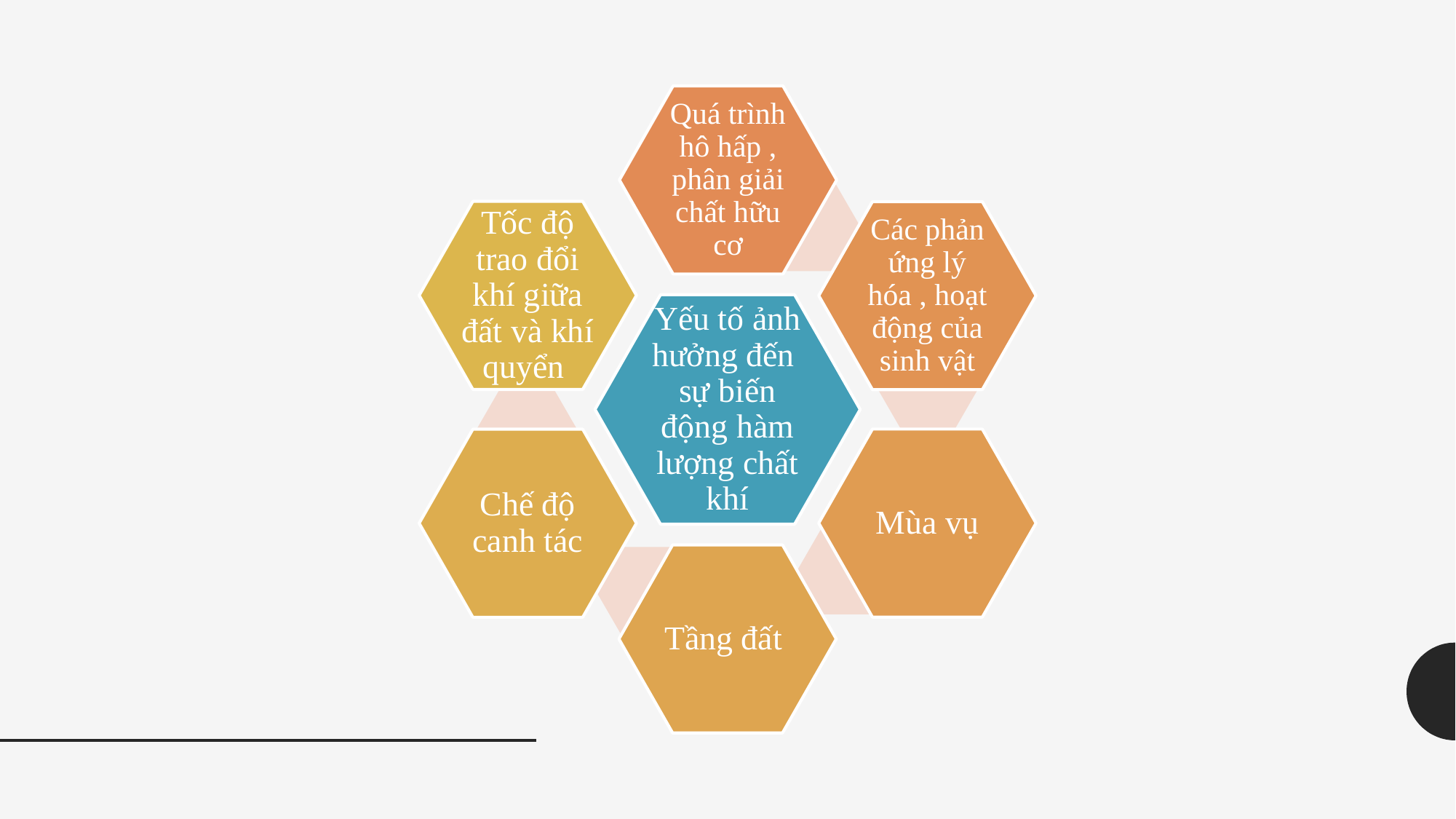

Yếu tố ảnh hưởng đến  sự biến động hàm lượng chất khí
Quá trình hô hấp , phân giải chất hữu cơ
Các phản ứng lý hóa , hoạt động của sinh vật
Mùa vụ
Tầng đất
Chế độ canh tác
Tốc độ trao đổi khí giữa đất và khí quyển